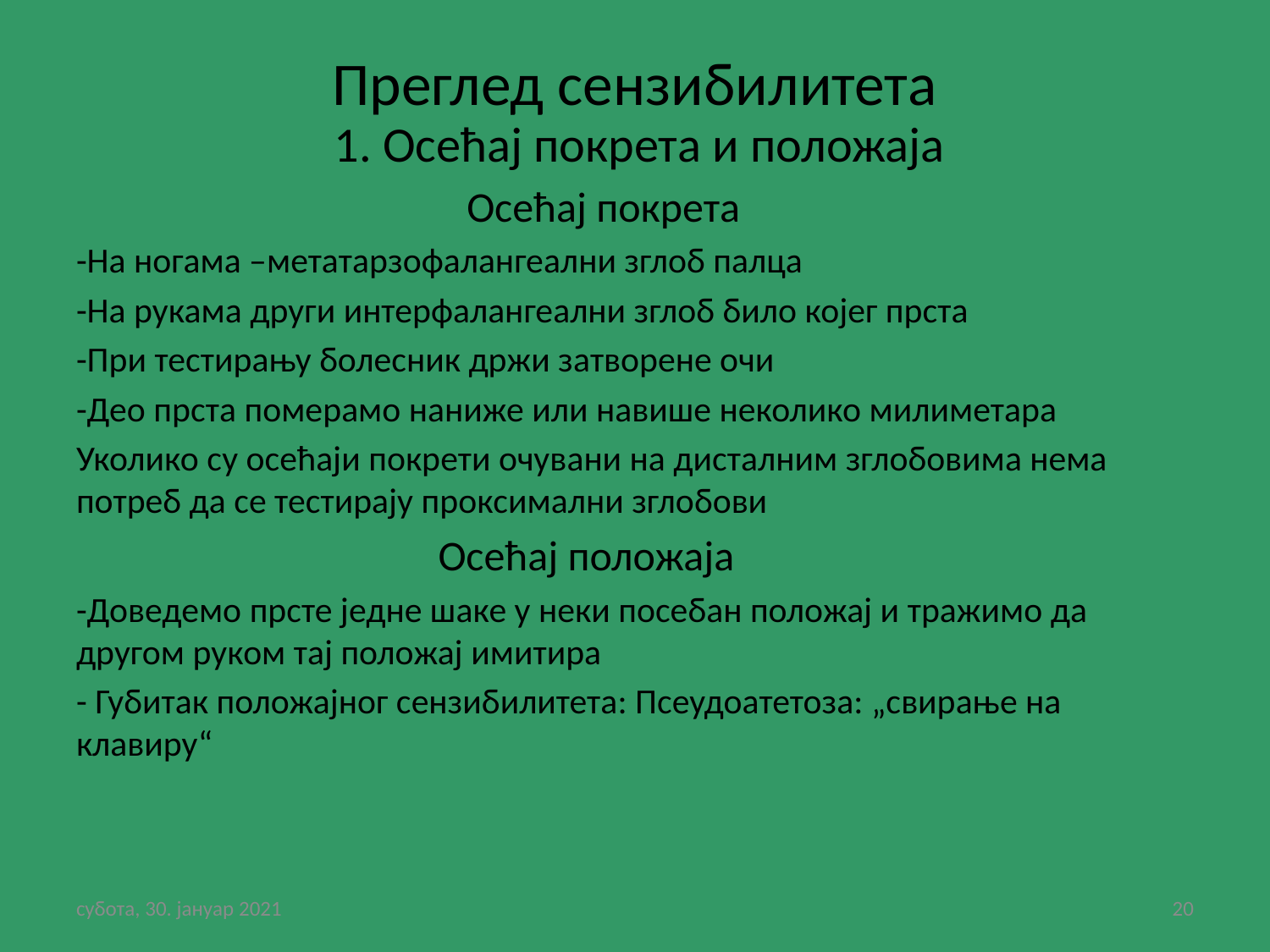

# Преглед сензибилитета
                       1. Осећај покрета и положаја
                                         Осећај покрета
-На ногама –метатарзофалангеални зглоб палца
-На рукама други интерфалангеални зглоб било којег прста
-При тестирању болесник држи затворене очи
-Део прста померамо наниже или навише неколико милиметара
Уколико су осећаји покрети очувани на дисталним зглобовима нема потреб да се тестирају проксимални зглобови
                                             Осећај положаја
-Доведемо прсте једне шаке у неки посебан положај и тражимо да другом руком тај положај имитира
- Губитак положајног сензибилитета: Псеудоатетоза: „свирање на клавиру“
субота, 30. јануар 2021
20